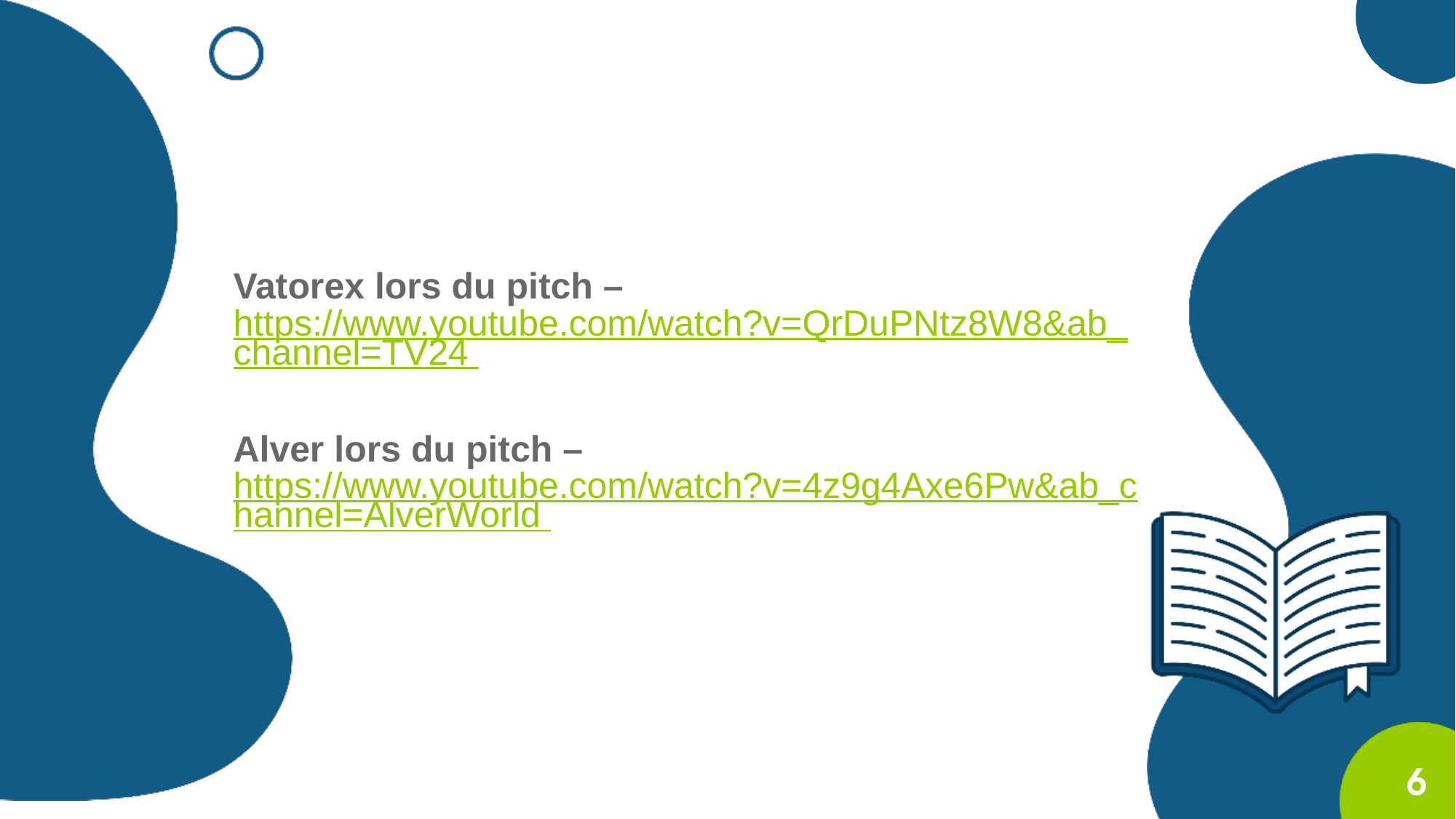

Vatorex lors du pitch – https://www.youtube.com/watch?v=QrDuPNtz8W8&ab_channel=TV24

Alver lors du pitch – https://www.youtube.com/watch?v=4z9g4Axe6Pw&ab_channel=AlverWorld
6